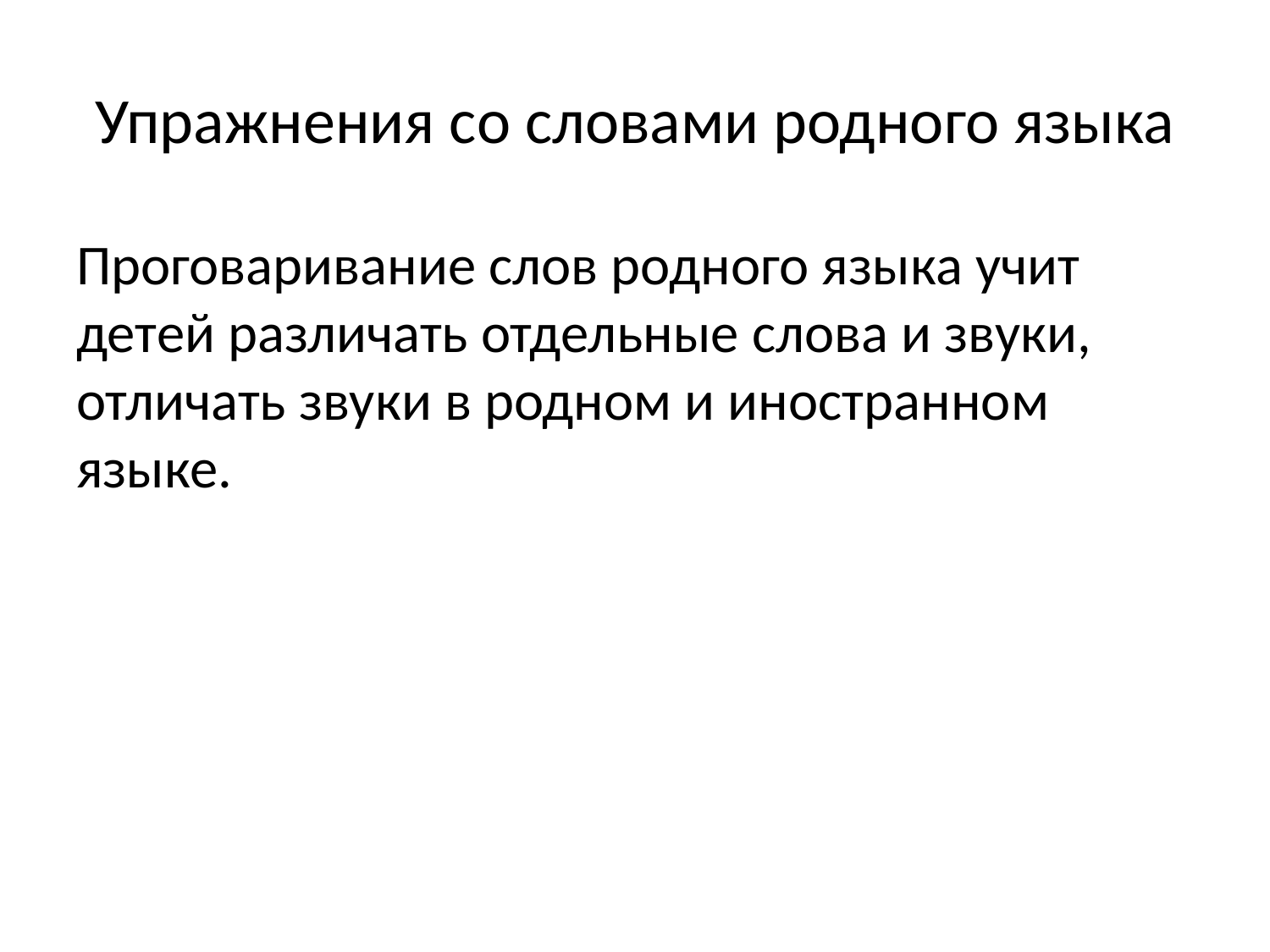

# Упражнения со словами родного языка
Проговаривание слов родного языка учит детей различать отдельные слова и звуки, отличать звуки в родном и иностранном языке.